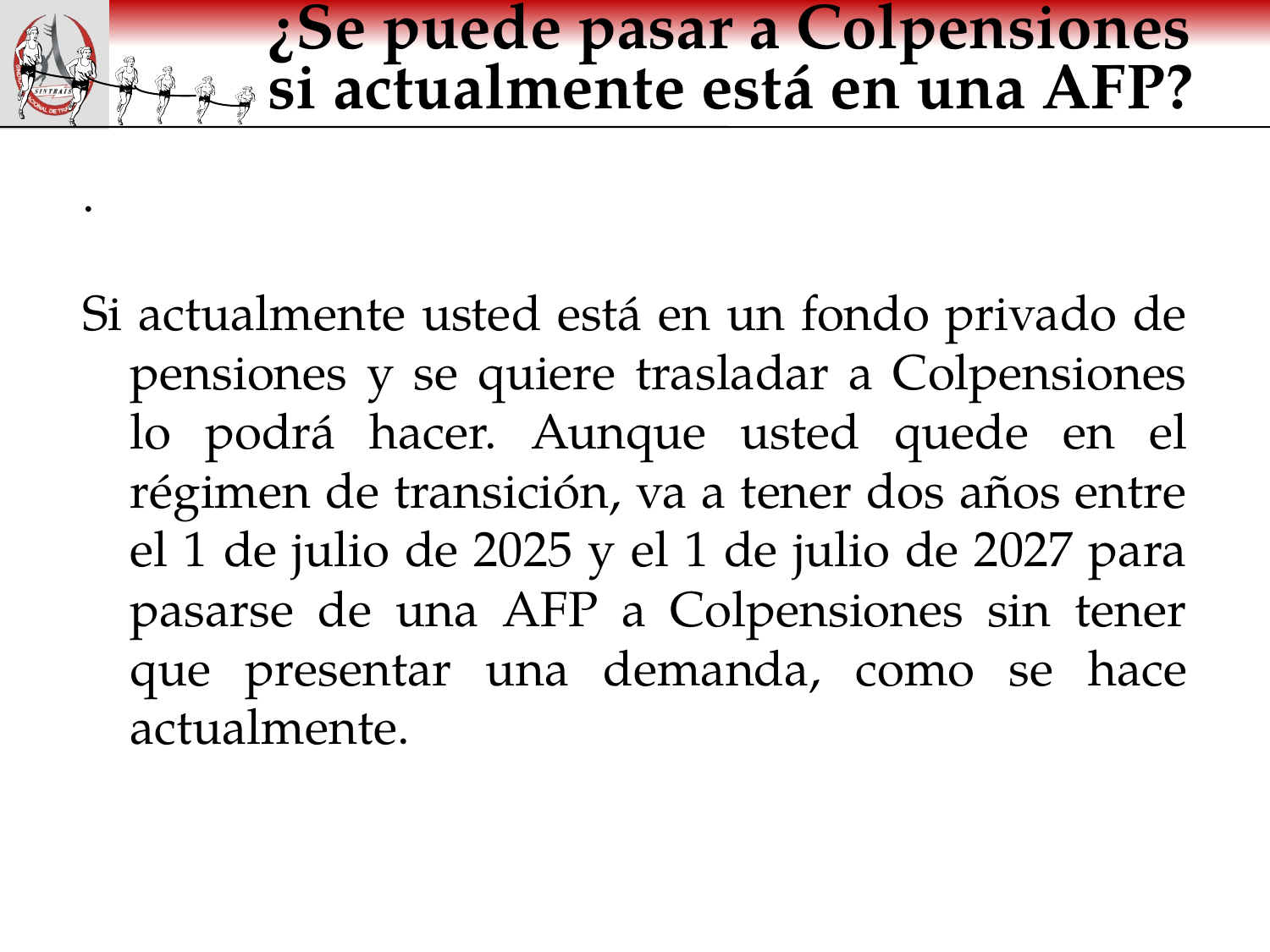

# ¿Se puede pasar a Colpensiones si actualmente está en una AFP?
.

Si actualmente usted está en un fondo privado de pensiones y se quiere trasladar a Colpensiones lo podrá hacer. Aunque usted quede en el régimen de transición, va a tener dos años entre el 1 de julio de 2025 y el 1 de julio de 2027 para pasarse de una AFP a Colpensiones sin tener que presentar una demanda, como se hace actualmente.